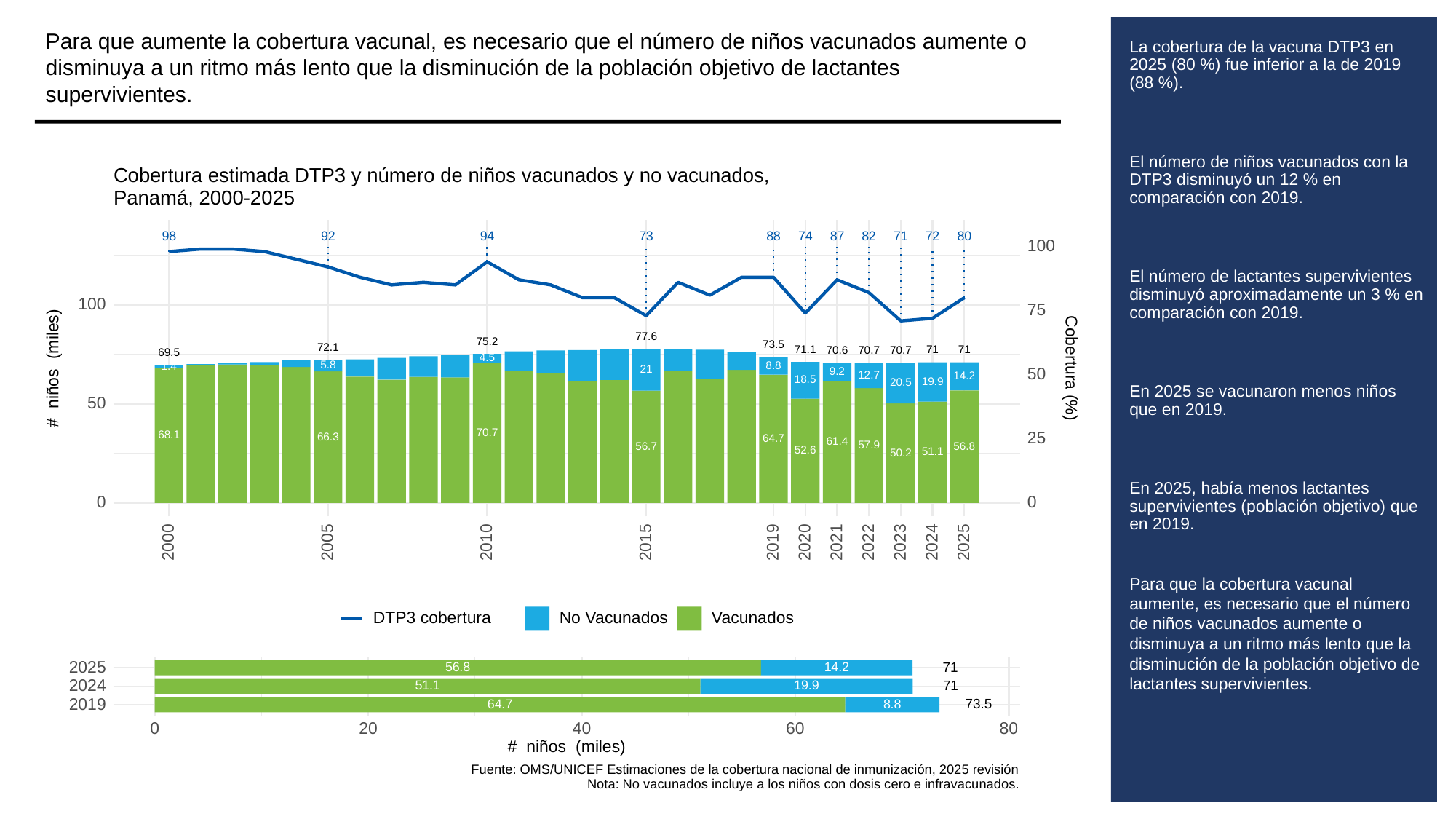

Para que aumente la cobertura vacunal, es necesario que el número de niños vacunados aumente o disminuya a un ritmo más lento que la disminución de la población objetivo de lactantes supervivientes.
# La cobertura de la vacuna DTP3 en 2025 (80 %) fue inferior a la de 2019 (88 %).

El número de niños vacunados con la DTP3 disminuyó un 12 % en comparación con 2019.

El número de lactantes supervivientes disminuyó aproximadamente un 3 % en comparación con 2019.

En 2025 se vacunaron menos niños que en 2019.

En 2025, había menos lactantes supervivientes (población objetivo) que en 2019.

Para que la cobertura vacunal aumente, es necesario que el número de niños vacunados aumente o disminuya a un ritmo más lento que la disminución de la población objetivo de lactantes supervivientes.

Cobertura estimada DTP3 y número de niños vacunados y no vacunados,
Panamá, 2000-2025

73
98
92
94
88
87
82
80
71
72
74
100

100
75

77.6
75.2
73.5
72.1
71.1
71
71
70.7
70.7
70.6
69.5

4.5

#  niños  (miles)
Cobertura (%)
5.8
8.8

1.4

21

9.2
50

12.7
14.2

18.5

19.9

20.5

50

70.7
68.1
25
66.3
64.7
61.4
57.9
56.8
56.7
52.6
51.1
50.2

0
0

2023
2000
2005
2010
2015
2019
2020
2021
2022
2024
2025

DTP3 cobertura
No Vacunados
Vacunados

2025
71
56.8
14.2

2024
71
51.1
19.9

2019
73.5
64.7
8.8

0
20
40
60
80
#  niños  (miles)
Fuente: OMS/UNICEF Estimaciones de la cobertura nacional de inmunización, 2025 revisión
Nota: No vacunados incluye a los niños con dosis cero e infravacunados.